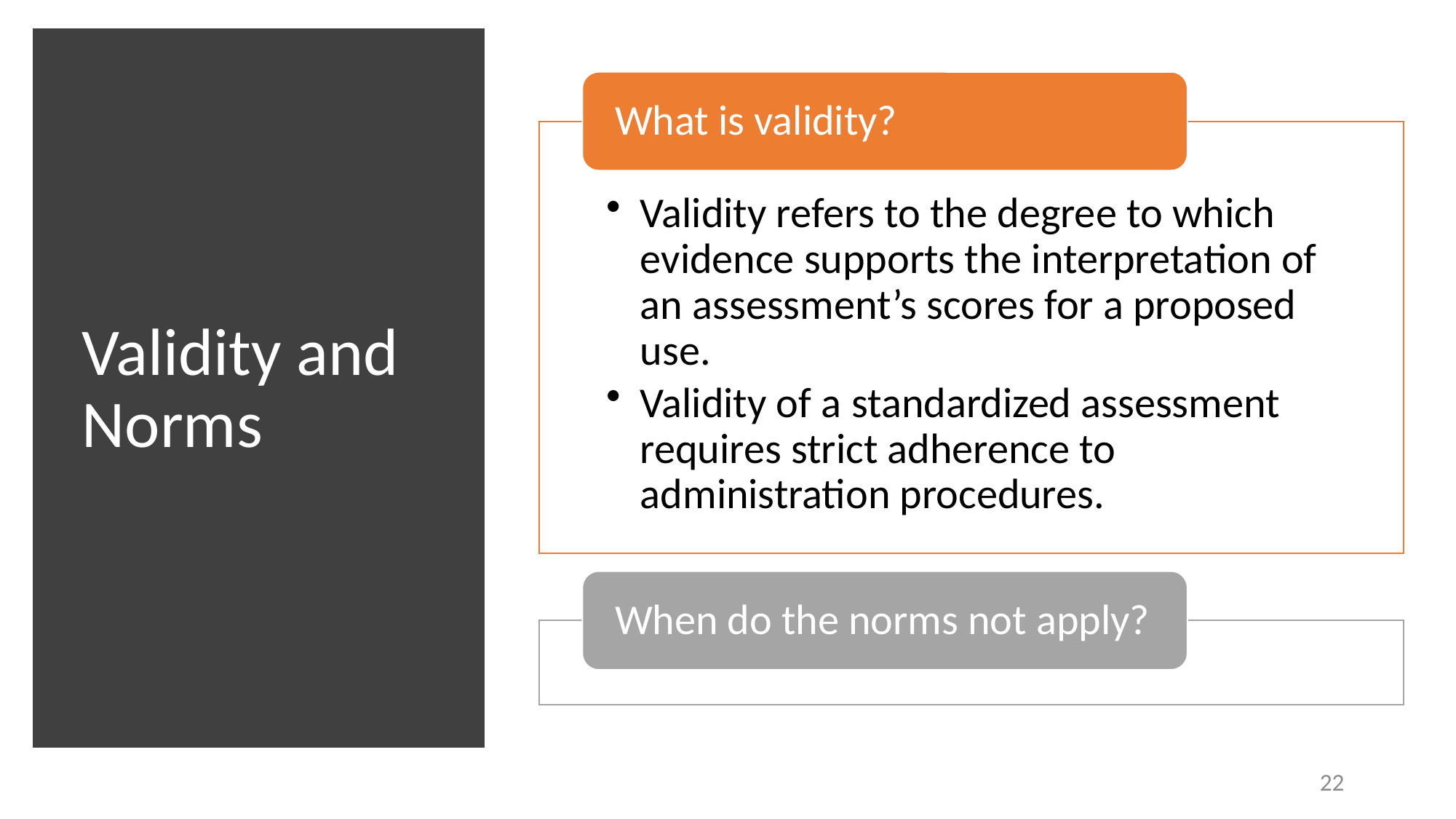

Validity refers to the degree to which evidence supports the interpretation of an assessment’s scores for a proposed use.
Validity of a standardized assessment requires strict adherence to administration procedures.
What is validity?

When do the norms not apply?
# Validity and Norms
22